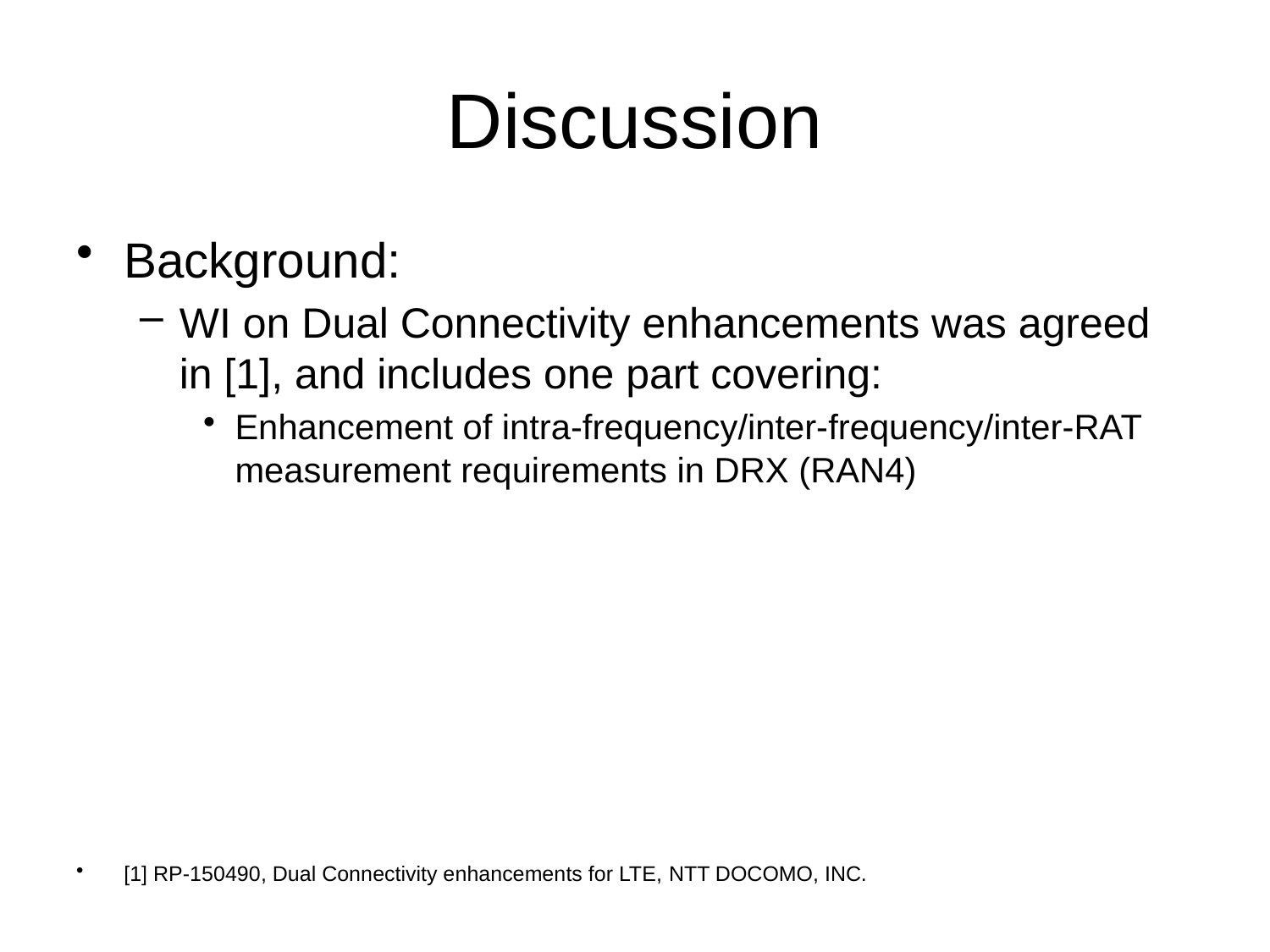

# Discussion
Background:
WI on Dual Connectivity enhancements was agreed in [1], and includes one part covering:
Enhancement of intra-frequency/inter-frequency/inter-RAT measurement requirements in DRX (RAN4)

[1] RP-150490, Dual Connectivity enhancements for LTE, NTT DOCOMO, INC.